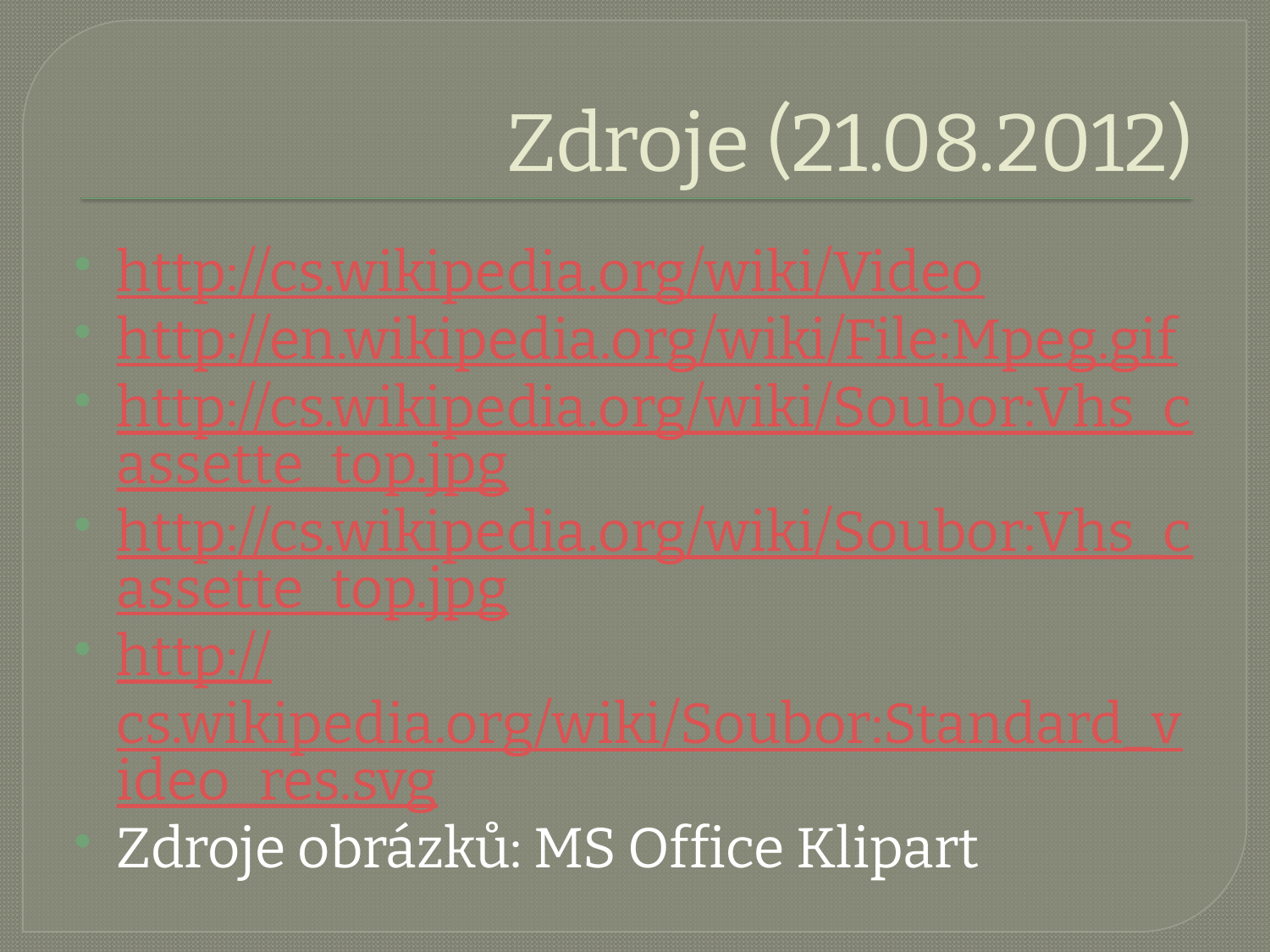

# Zdroje (21.08.2012)
http://cs.wikipedia.org/wiki/Video
http://en.wikipedia.org/wiki/File:Mpeg.gif
http://cs.wikipedia.org/wiki/Soubor:Vhs_cassette_top.jpg
http://cs.wikipedia.org/wiki/Soubor:Vhs_cassette_top.jpg
http://cs.wikipedia.org/wiki/Soubor:Standard_video_res.svg
Zdroje obrázků: MS Office Klipart